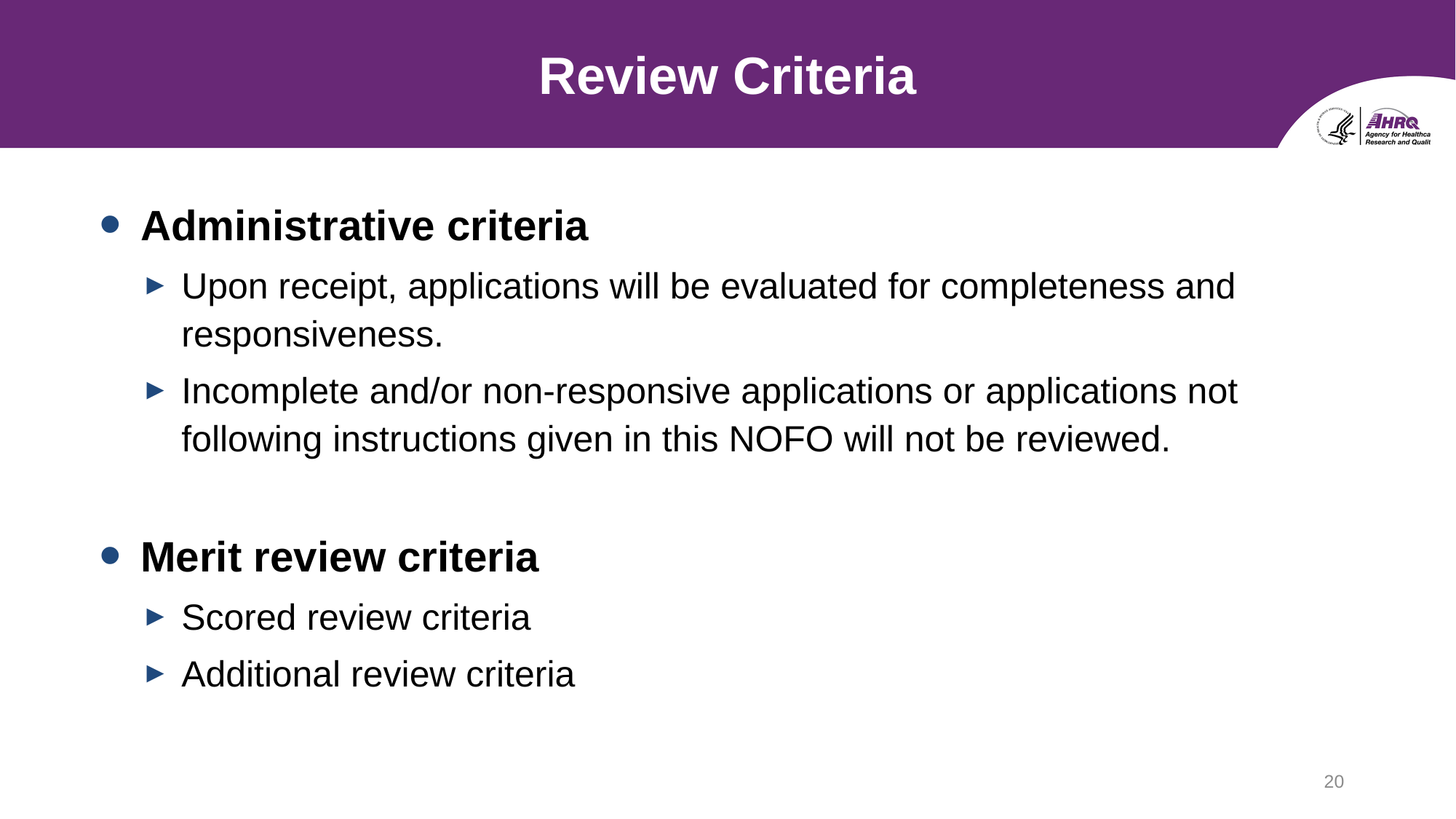

# Review Criteria
Administrative criteria
Upon receipt, applications will be evaluated for completeness and responsiveness.
Incomplete and/or non-responsive applications or applications not following instructions given in this NOFO will not be reviewed.

Merit review criteria
Scored review criteria
Additional review criteria
20